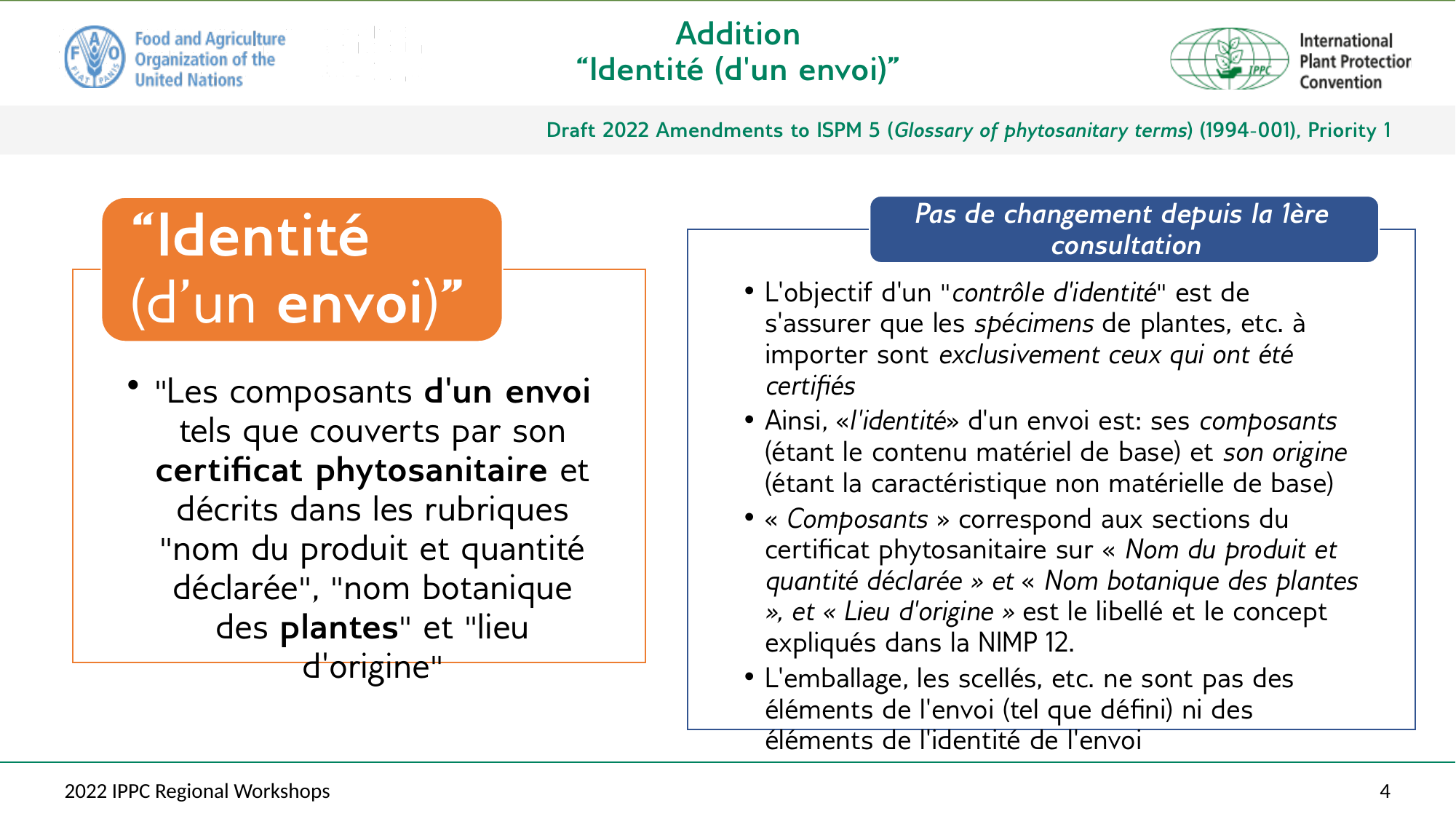

# Addition “Identité (d'un envoi)”
"Les composants d'un envoi tels que couverts par son certificat phytosanitaire et décrits dans les rubriques "nom du produit et quantité déclarée", "nom botanique des plantes" et "lieu d'origine"
“Identité (d’un envoi)”
L'objectif d'un "contrôle d'identité" est de s'assurer que les spécimens de plantes, etc. à importer sont exclusivement ceux qui ont été certifiés
Ainsi, «l'identité» d'un envoi est: ses composants (étant le contenu matériel de base) et son origine (étant la caractéristique non matérielle de base)
« Composants » correspond aux sections du certificat phytosanitaire sur « Nom du produit et quantité déclarée » et « Nom botanique des plantes », et « Lieu d'origine » est le libellé et le concept expliqués dans la NIMP 12.
L'emballage, les scellés, etc. ne sont pas des éléments de l'envoi (tel que défini) ni des éléments de l'identité de l'envoi
Pas de changement depuis la 1ère  consultation